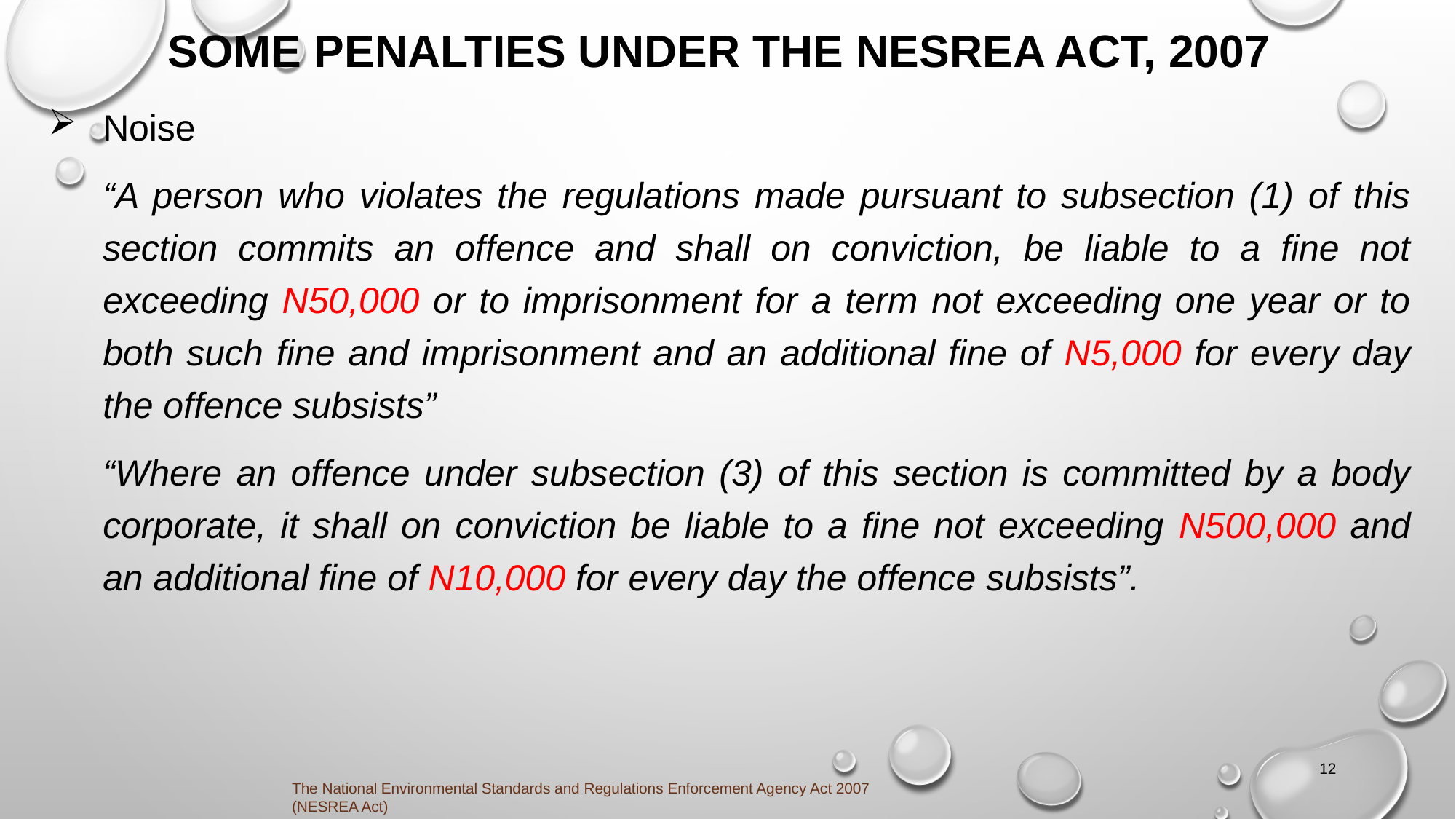

# Some penalties under The nesrea act, 2007
Noise
“A person who violates the regulations made pursuant to subsection (1) of this section commits an offence and shall on conviction, be liable to a fine not exceeding N50,000 or to imprisonment for a term not exceeding one year or to both such fine and imprisonment and an additional fine of N5,000 for every day the offence subsists”
“Where an offence under subsection (3) of this section is committed by a body corporate, it shall on conviction be liable to a fine not exceeding N500,000 and an additional fine of N10,000 for every day the offence subsists”.

12
The National Environmental Standards and Regulations Enforcement Agency Act 2007 (NESREA Act)